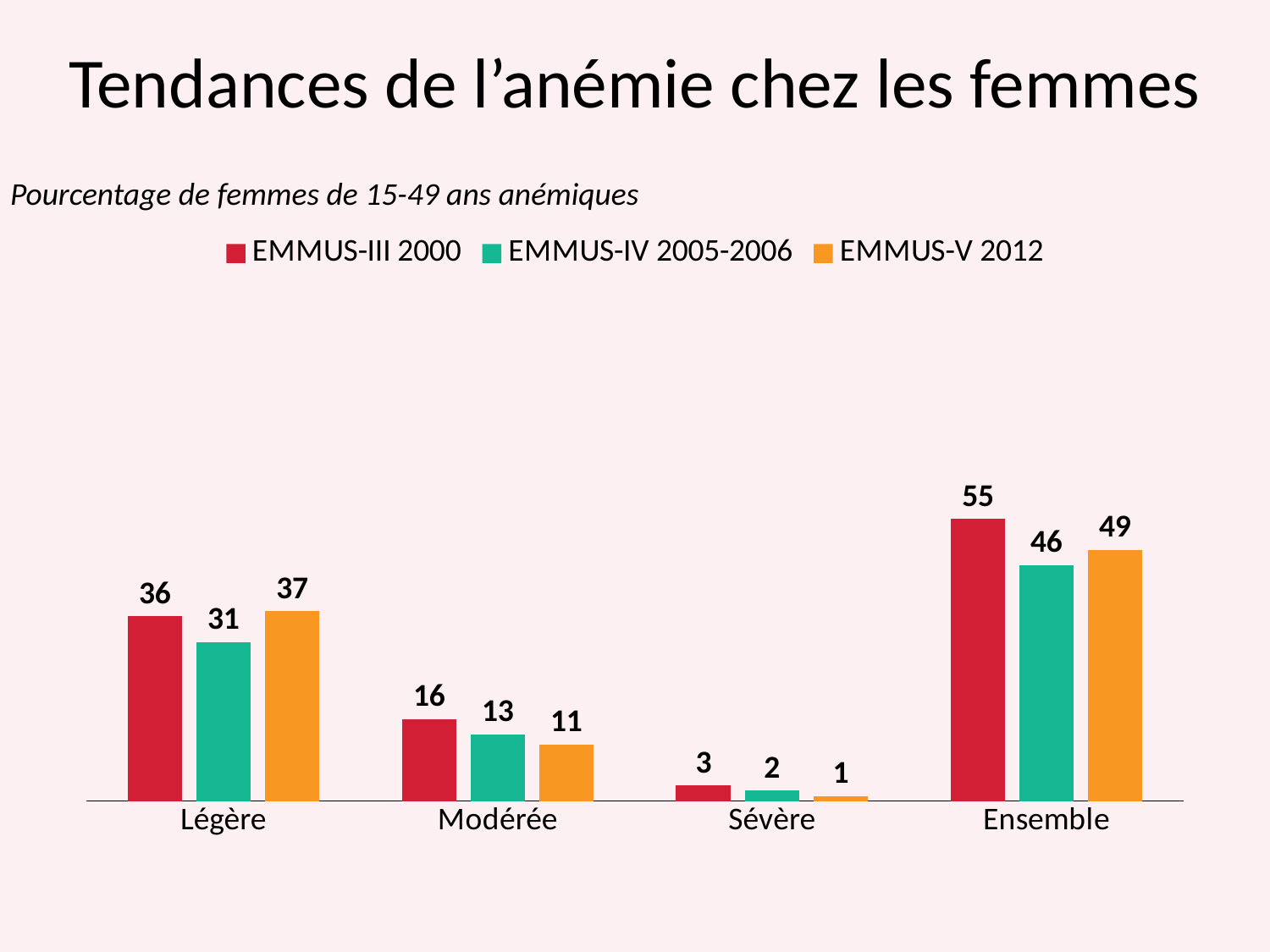

# Tendances de l’anémie chez les femmes
Pourcentage de femmes de 15-49 ans anémiques

### Chart

| Category | EMMUS-III 2000 | EMMUS-IV 2005-2006 | EMMUS-V 2012 |
|---|---|---|---|
| Légère | 36.0 | 31.0 | 37.0 |
| Modérée | 16.0 | 13.0 | 11.0 |
| Sévère | 3.0 | 2.0 | 1.0 |
| Ensemble | 55.0 | 46.0 | 49.0 |